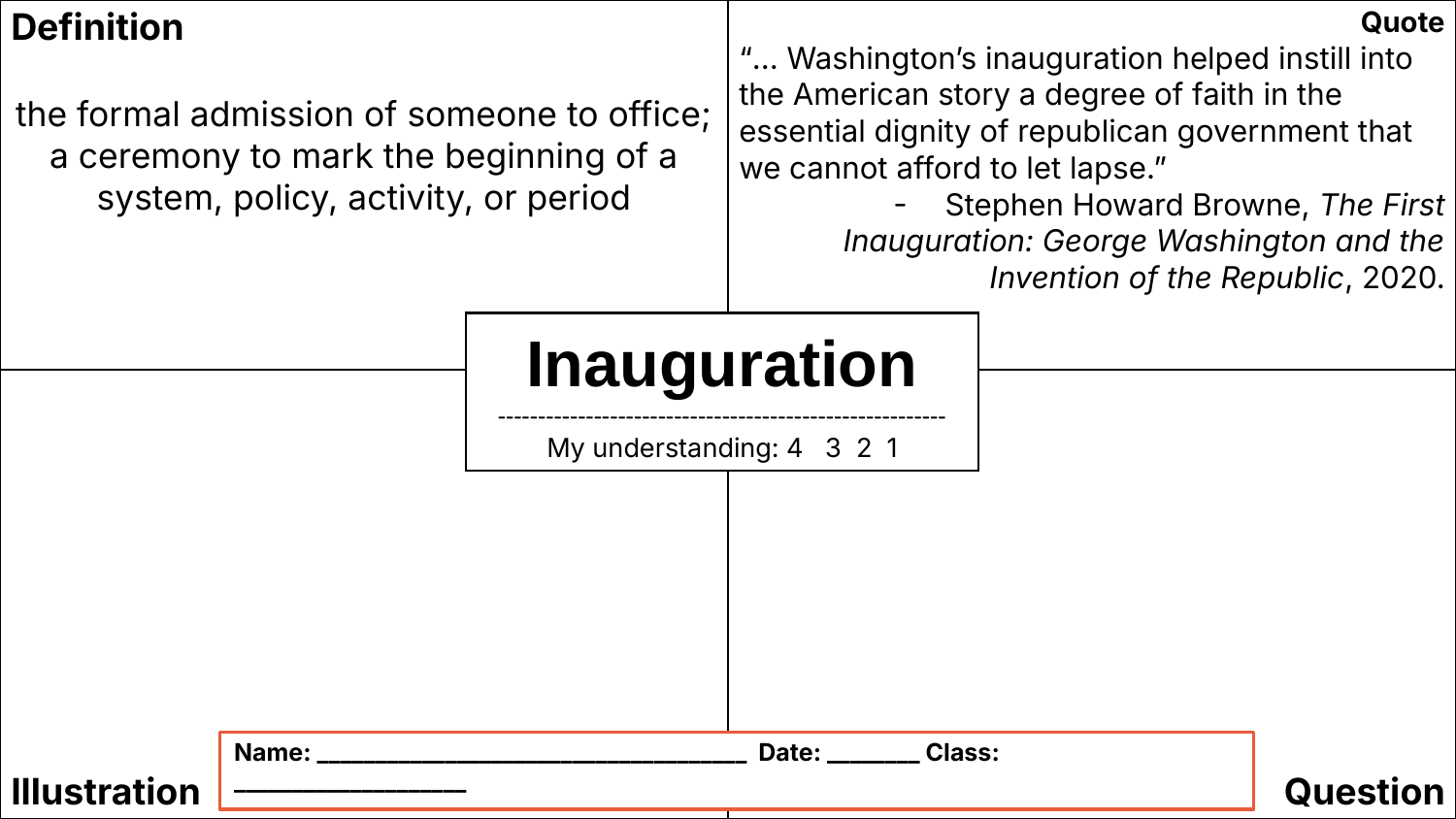

| Definition the formal admission of someone to office; a ceremony to mark the beginning of a system, policy, activity, or period | Quote “... Washington’s inauguration helped instill into the American story a degree of faith in the essential dignity of republican government that we cannot afford to let lapse.” Stephen Howard Browne, The First Inauguration: George Washington and the Invention of the Republic, 2020. |
| --- | --- |
| Illustration | Question |
Inauguration
--------------------------------------------------------
My understanding: 4   3  2  1
Name: _____________________________________  Date: ________ Class: ____________________